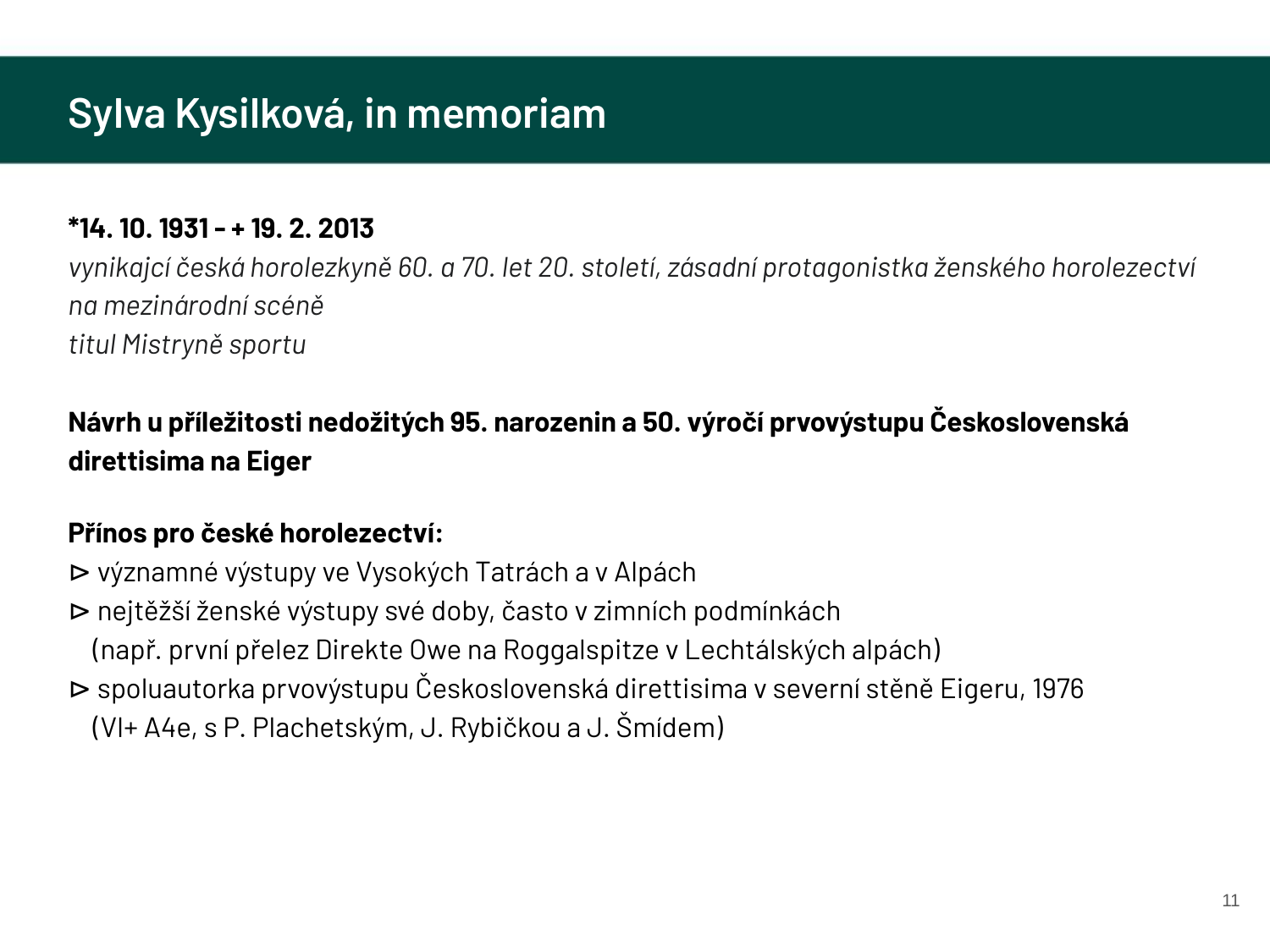

Sylva Kysilková, in memoriam
*14. 10. 1931 - + 19. 2. 2013
vynikajcí česká horolezkyně 60. a 70. let 20. století, zásadní protagonistka ženského horolezectví na mezinárodní scéně
titul Mistryně sportu

Návrh u příležitosti nedožitých 95. narozenin a 50. výročí prvovýstupu Československá direttisima na Eiger

Přínos pro české horolezectví:
⊳ významné výstupy ve Vysokých Tatrách a v Alpách
⊳ nejtěžší ženské výstupy své doby, často v zimních podmínkách
(např. první přelez Direkte Owe na Roggalspitze v Lechtálských alpách)
⊳ spoluautorka prvovýstupu Československá direttisima v severní stěně Eigeru, 1976
(VI+ A4e, s P. Plachetským, J. Rybičkou a J. Šmídem)

11